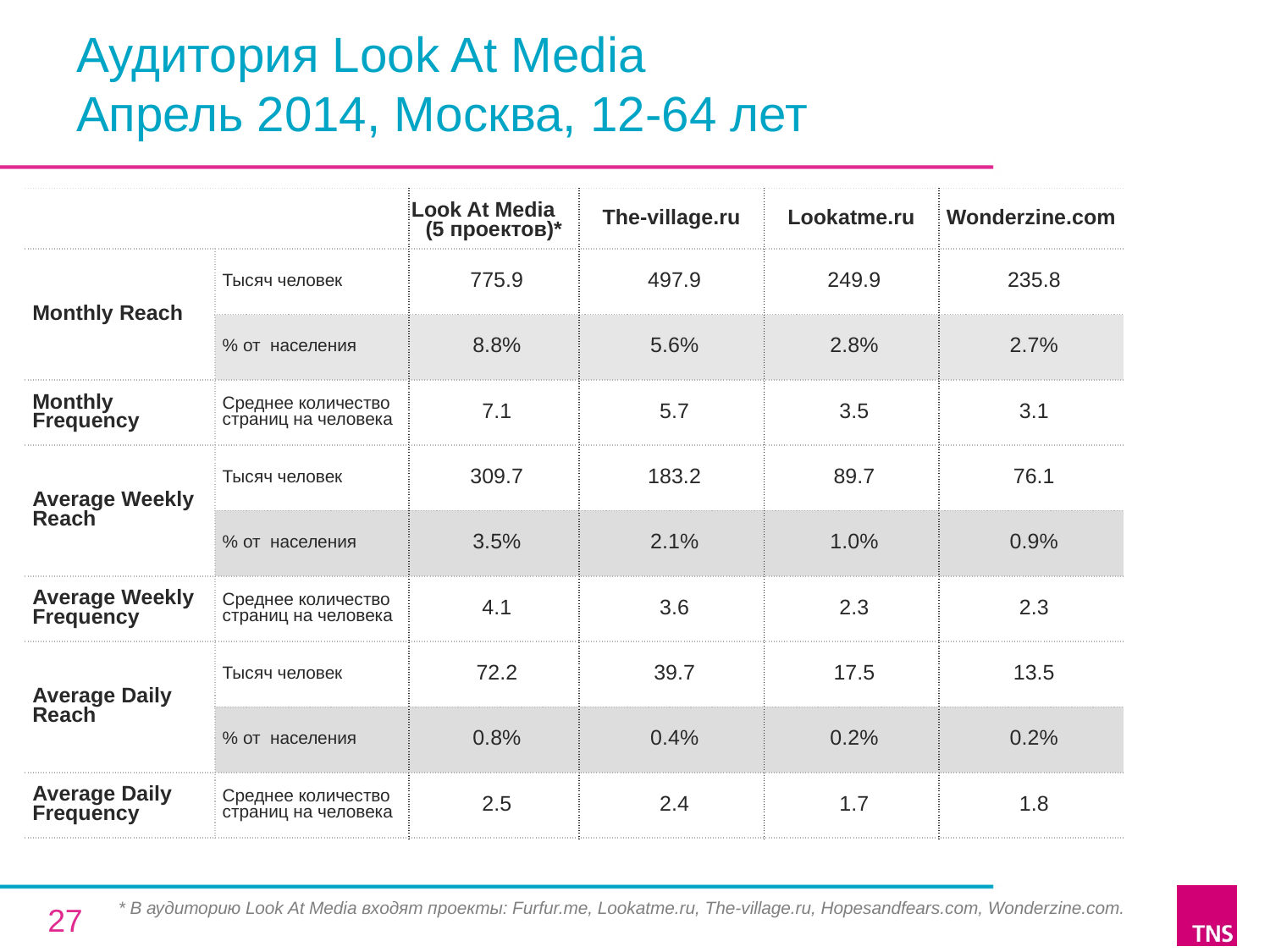

# Аудитория Look At Media Апрель 2014, Москва, 12-64 лет
|  |  | Look At Media (5 проектов)\* | The-village.ru | Lookatme.ru | Wonderzine.com |
| --- | --- | --- | --- | --- | --- |
| Monthly Reach | Тысяч человек | 775.9 | 497.9 | 249.9 | 235.8 |
|  | % от населения | 8.8% | 5.6% | 2.8% | 2.7% |
| Monthly Frequency | Среднее количество страниц на человека | 7.1 | 5.7 | 3.5 | 3.1 |
| Average Weekly Reach | Тысяч человек | 309.7 | 183.2 | 89.7 | 76.1 |
|  | % от населения | 3.5% | 2.1% | 1.0% | 0.9% |
| Average Weekly Frequency | Среднее количество страниц на человека | 4.1 | 3.6 | 2.3 | 2.3 |
| Average Daily Reach | Тысяч человек | 72.2 | 39.7 | 17.5 | 13.5 |
|  | % от населения | 0.8% | 0.4% | 0.2% | 0.2% |
| Average Daily Frequency | Среднее количество страниц на человека | 2.5 | 2.4 | 1.7 | 1.8 |
* В аудиторию Look At Media входят проекты: Furfur.me, Lookatme.ru, The-village.ru, Hopesandfears.com, Wonderzine.com.
27